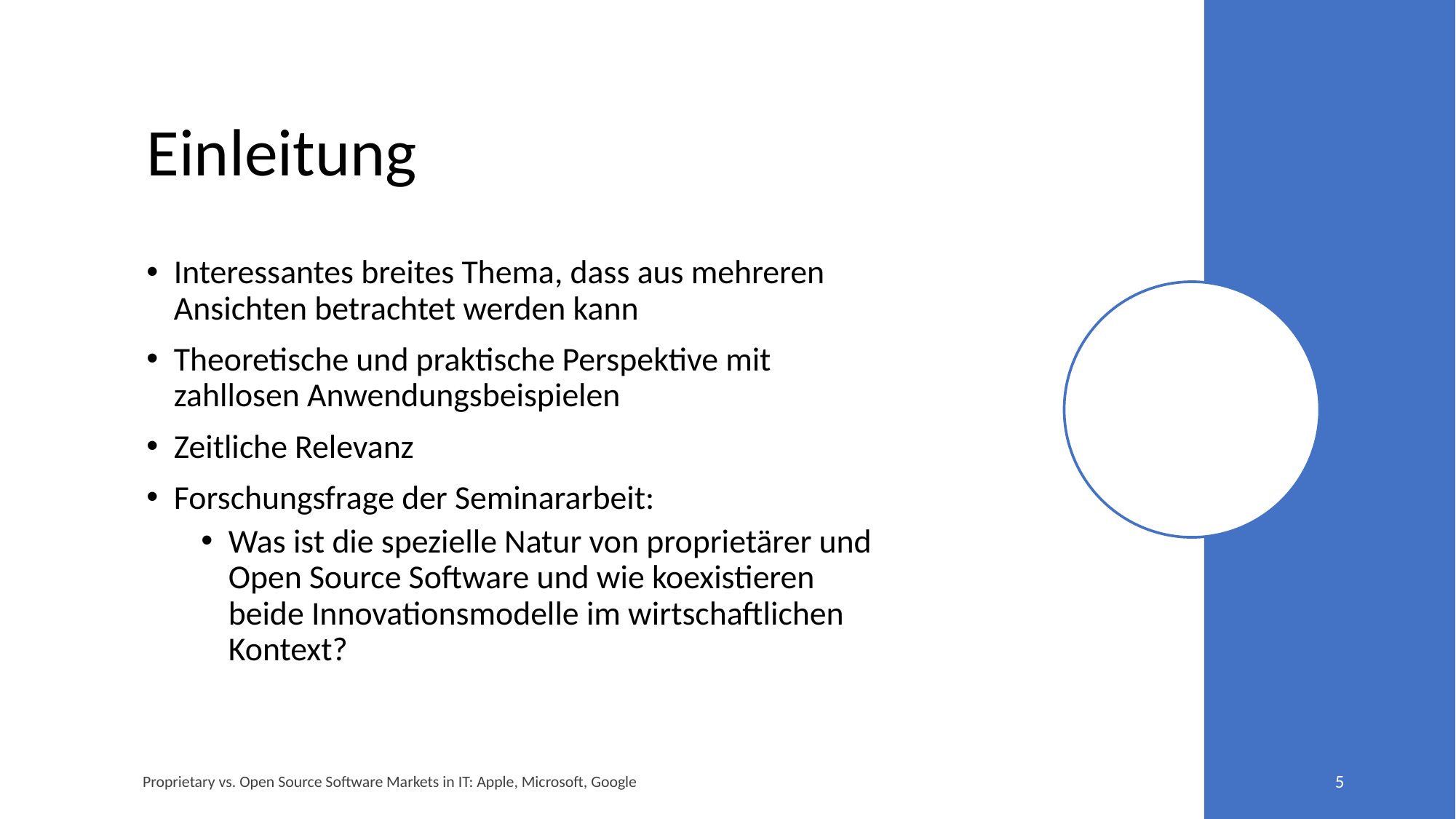

# Einleitung
Interessantes breites Thema, dass aus mehreren Ansichten betrachtet werden kann
Theoretische und praktische Perspektive mit zahllosen Anwendungsbeispielen
Zeitliche Relevanz
Forschungsfrage der Seminararbeit:
Was ist die spezielle Natur von proprietärer und Open Source Software und wie koexistieren beide Innovationsmodelle im wirtschaftlichen Kontext?

Proprietary vs. Open Source Software Markets in IT: Apple, Microsoft, Google
5